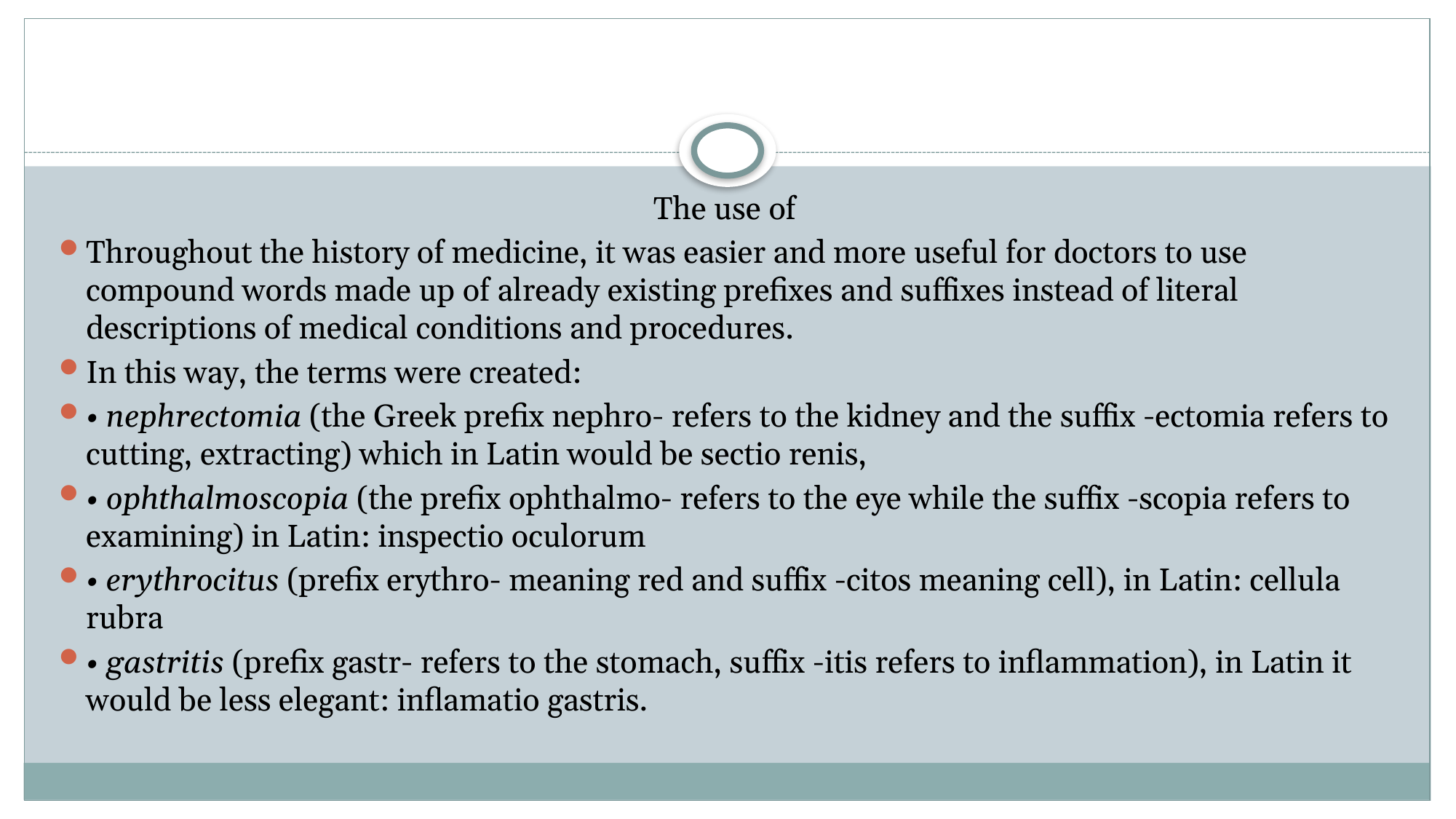

#
The use of
Throughout the history of medicine, it was easier and more useful for doctors to use compound words made up of already existing prefixes and suffixes instead of literal descriptions of medical conditions and procedures.
In this way, the terms were created:
• nephrectomia (the Greek prefix nephro- refers to the kidney and the suffix -ectomia refers to cutting, extracting) which in Latin would be sectio renis,
• ophthalmoscopia (the prefix ophthalmo- refers to the eye while the suffix -scopia refers to examining) in Latin: inspectio oculorum
• erythrocitus (prefix erythro- meaning red and suffix -citos meaning cell), in Latin: cellula rubra
• gastritis (prefix gastr- refers to the stomach, suffix -itis refers to inflammation), in Latin it would be less elegant: inflamatio gastris.